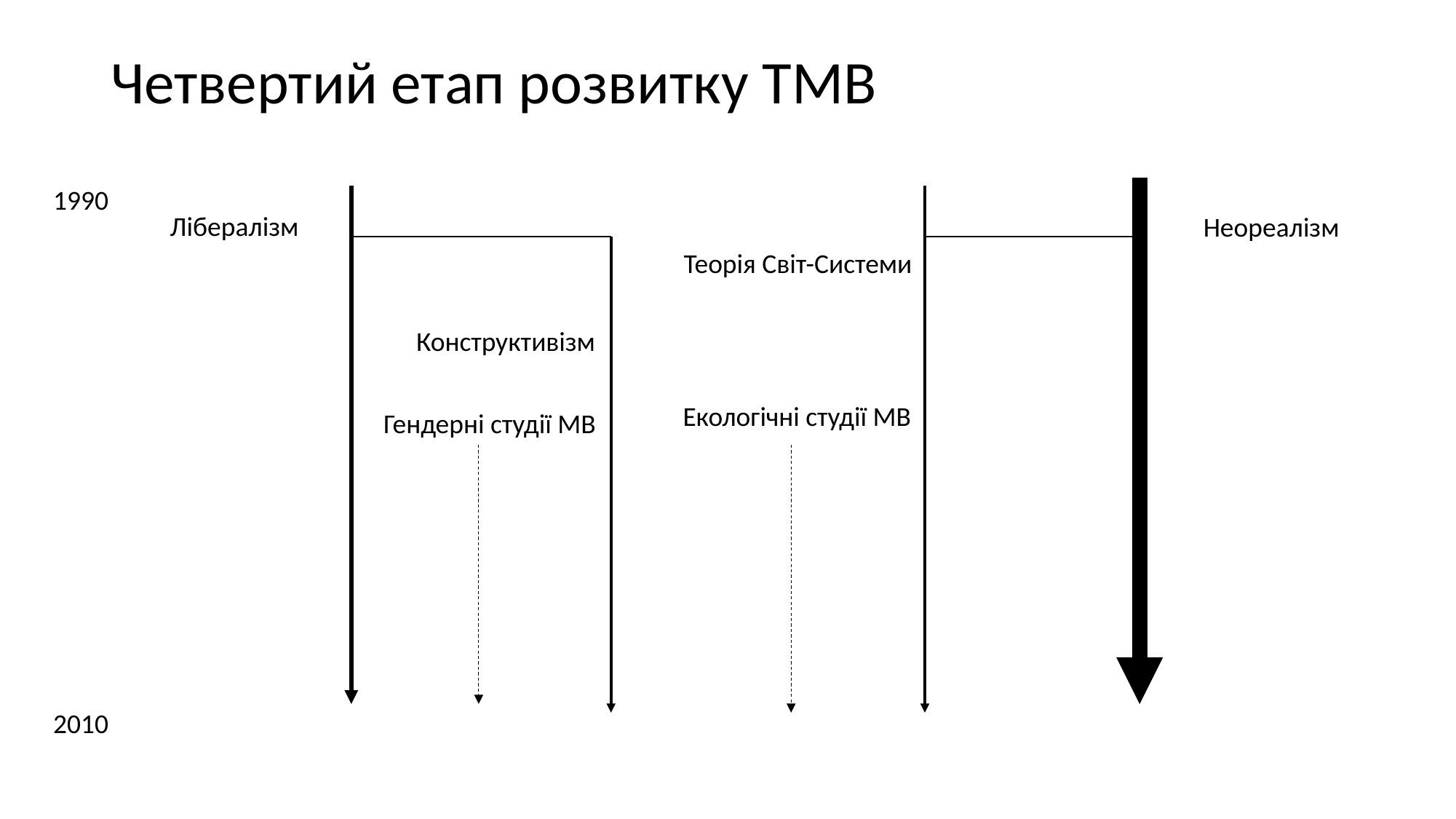

# Четвертий етап розвитку ТМВ
1990
Лібералізм
Неореалізм
Теорія Світ-Системи
Конструктивізм
Екологічні студії МВ
Гендерні студії МВ
2010